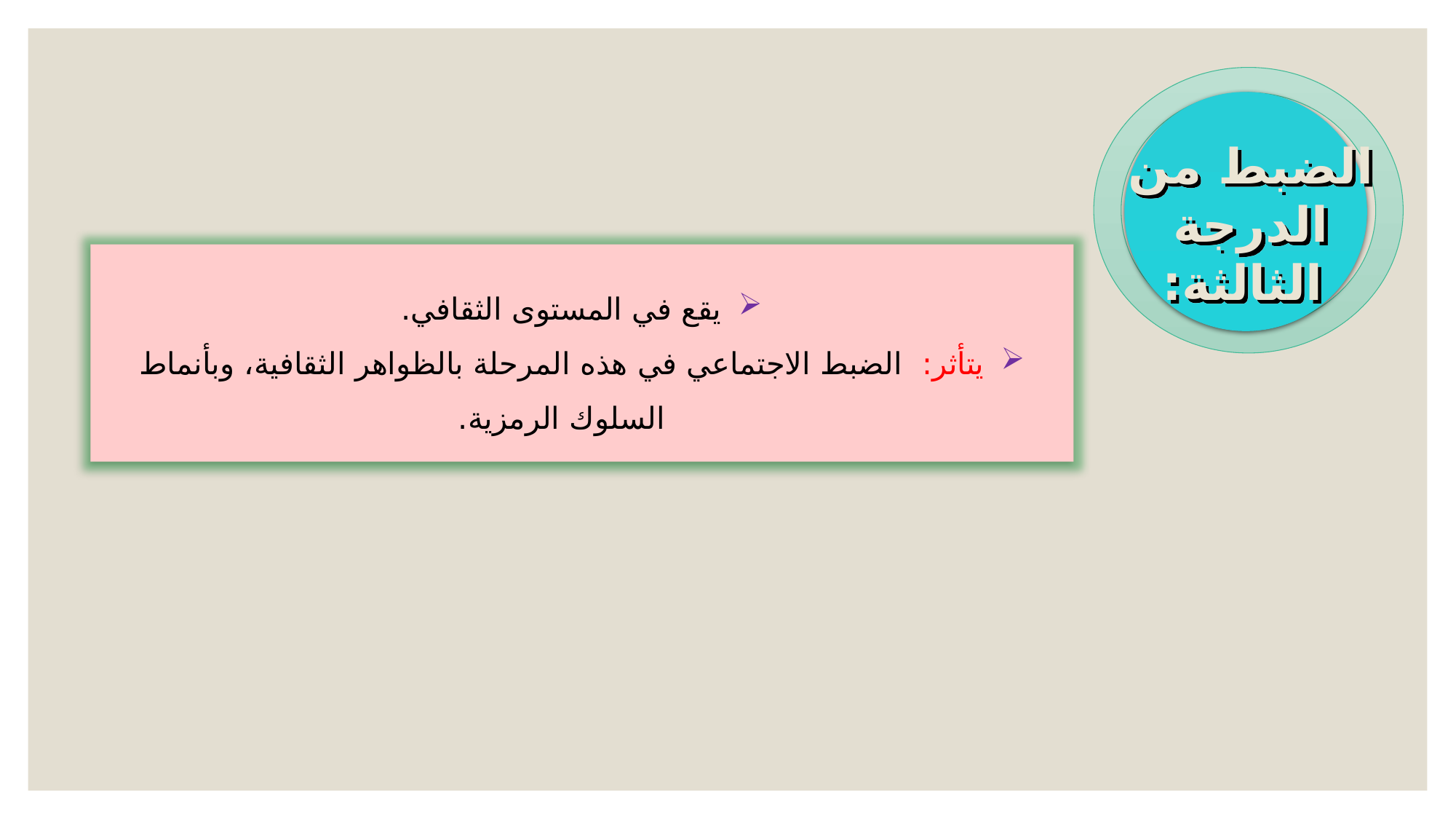

الضبط من الدرجة
 الثالثة:
يقع في المستوى الثقافي.
يتأثر:  الضبط الاجتماعي في هذه المرحلة بالظواهر الثقافية، وبأنماط السلوك الرمزية.